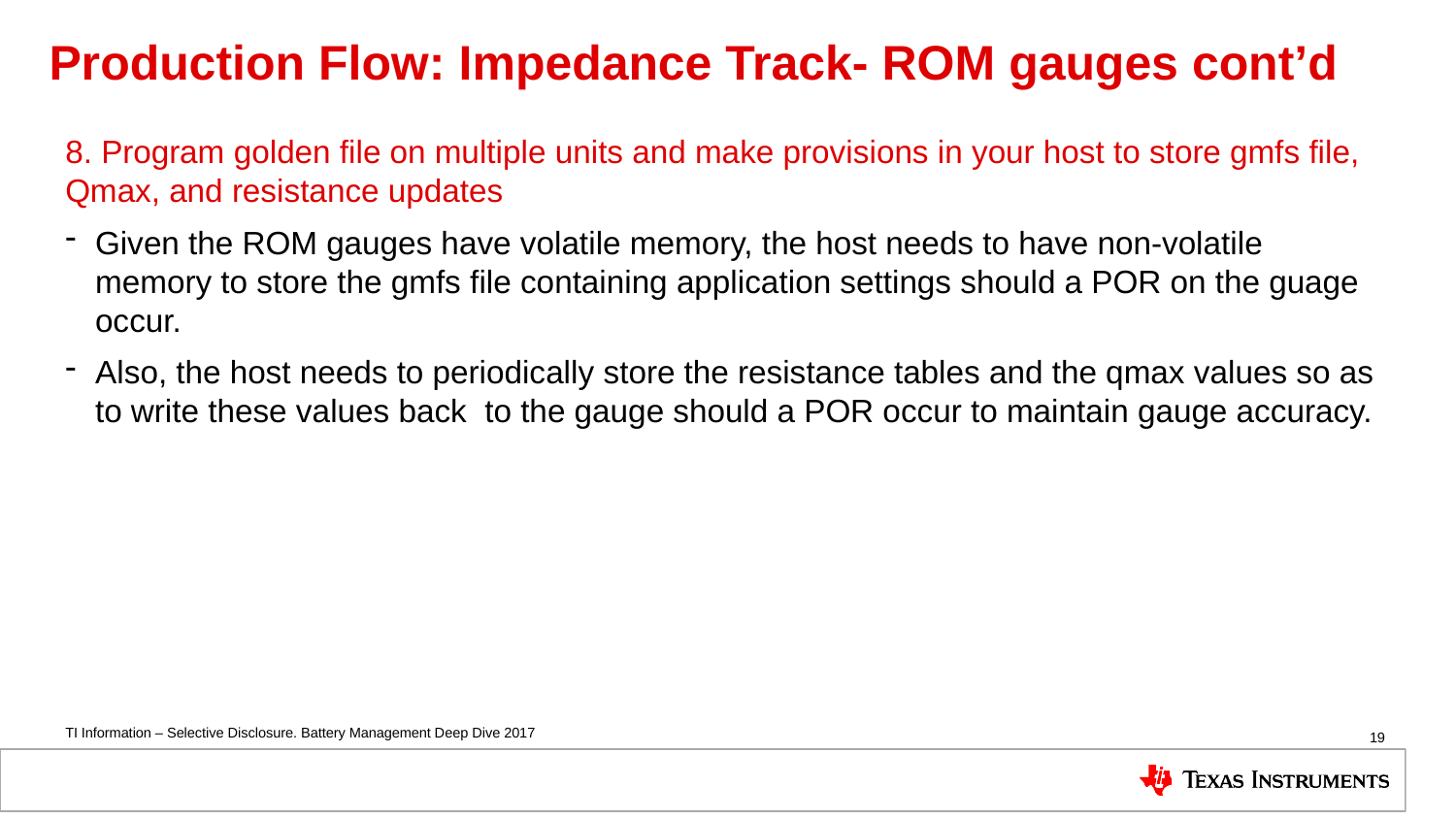

# Production Flow: Impedance Track- ROM gauges cont’d
8. Program golden file on multiple units and make provisions in your host to store gmfs file, Qmax, and resistance updates
Given the ROM gauges have volatile memory, the host needs to have non-volatile memory to store the gmfs file containing application settings should a POR on the guage occur.
Also, the host needs to periodically store the resistance tables and the qmax values so as to write these values back  to the gauge should a POR occur to maintain gauge accuracy.
19